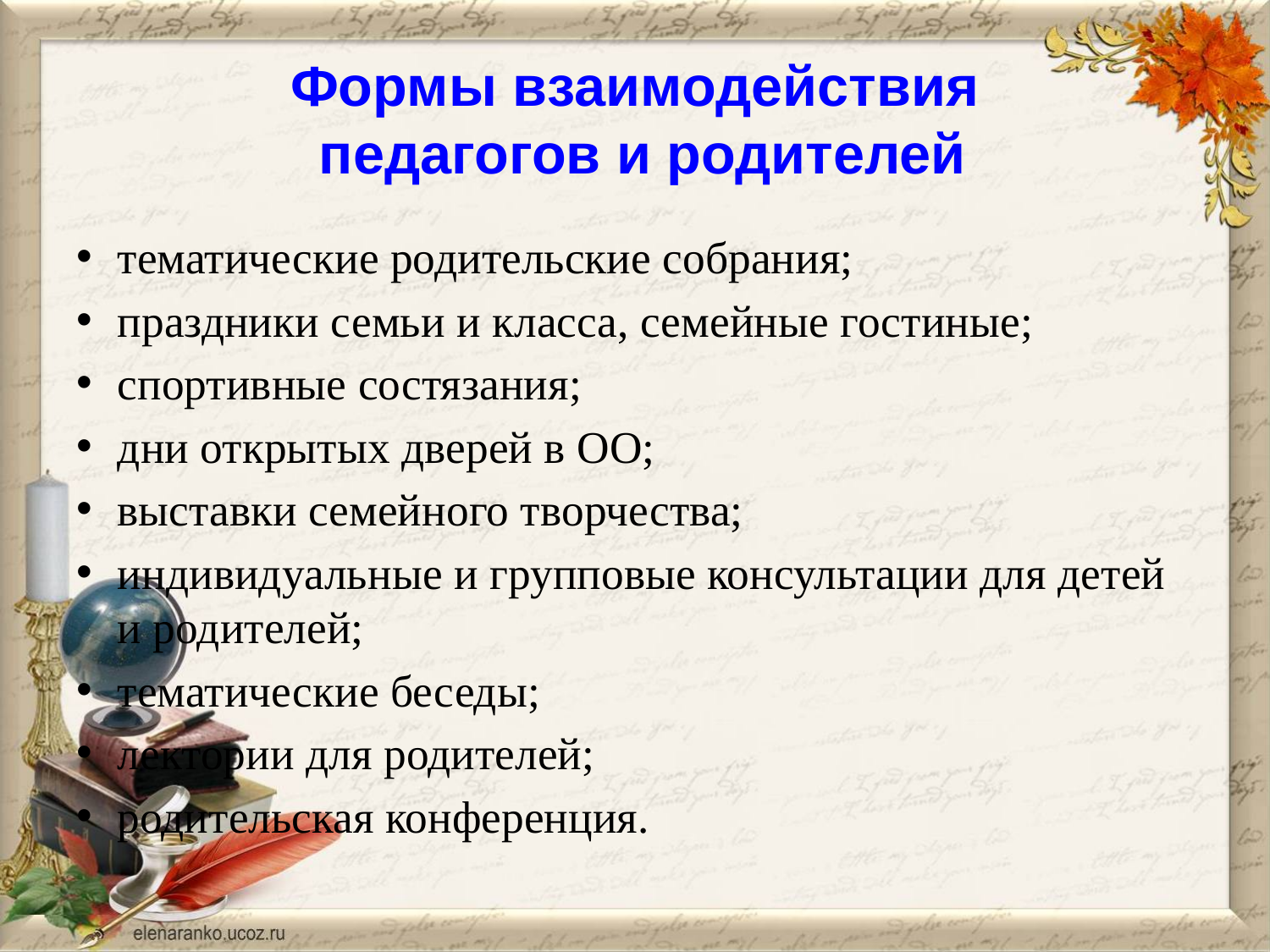

# Формы взаимодействия педагогов и родителей
тематические родительские собрания;
праздники семьи и класса, семейные гостиные;
спортивные состязания;
дни открытых дверей в ОО;
выставки семейного творчества;
индивидуальные и групповые консультации для детей и родителей;
тематические беседы;
лектории для родителей;
родительская конференция.